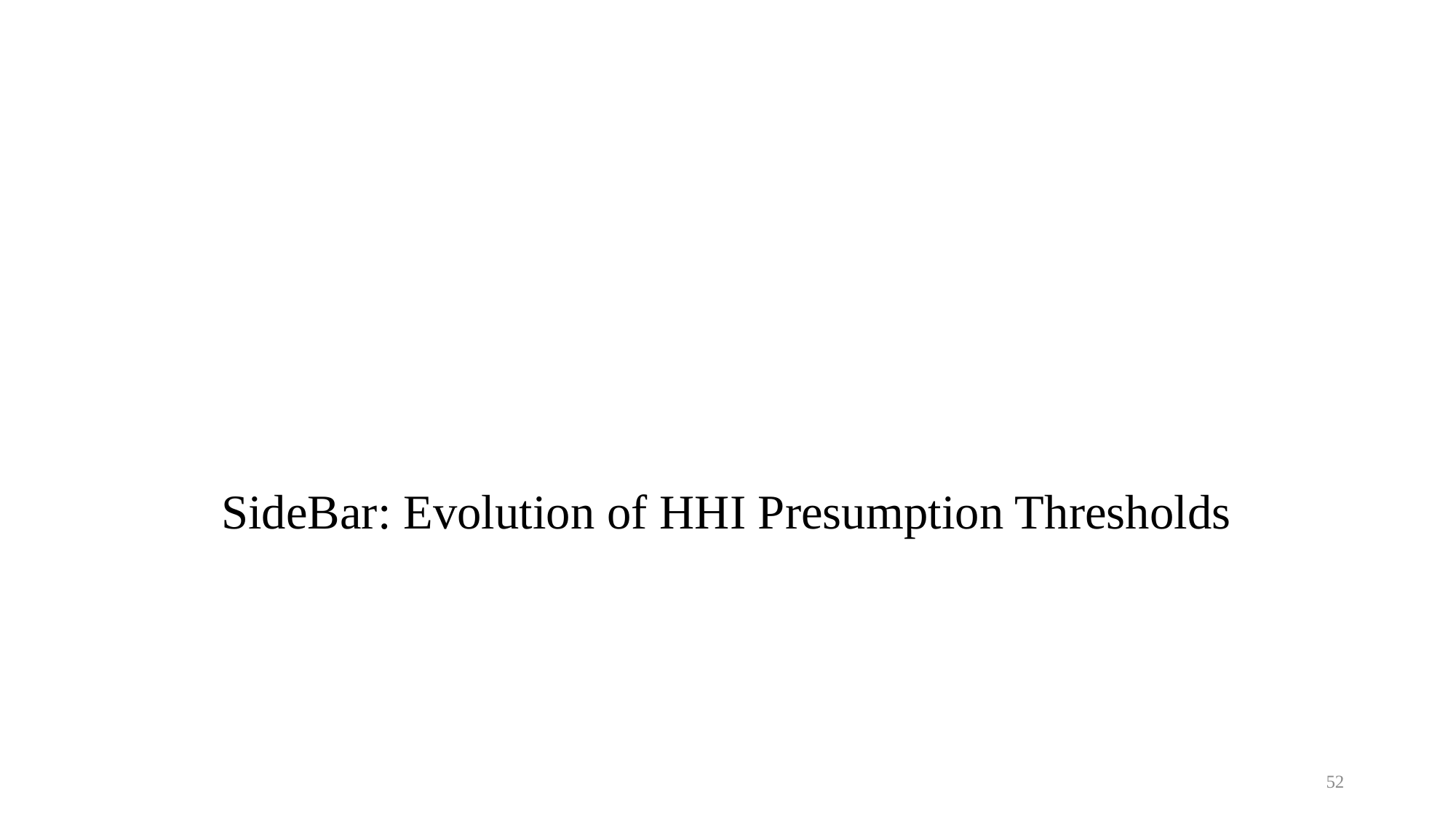

# SideBar: Evolution of HHI Presumption Thresholds

52